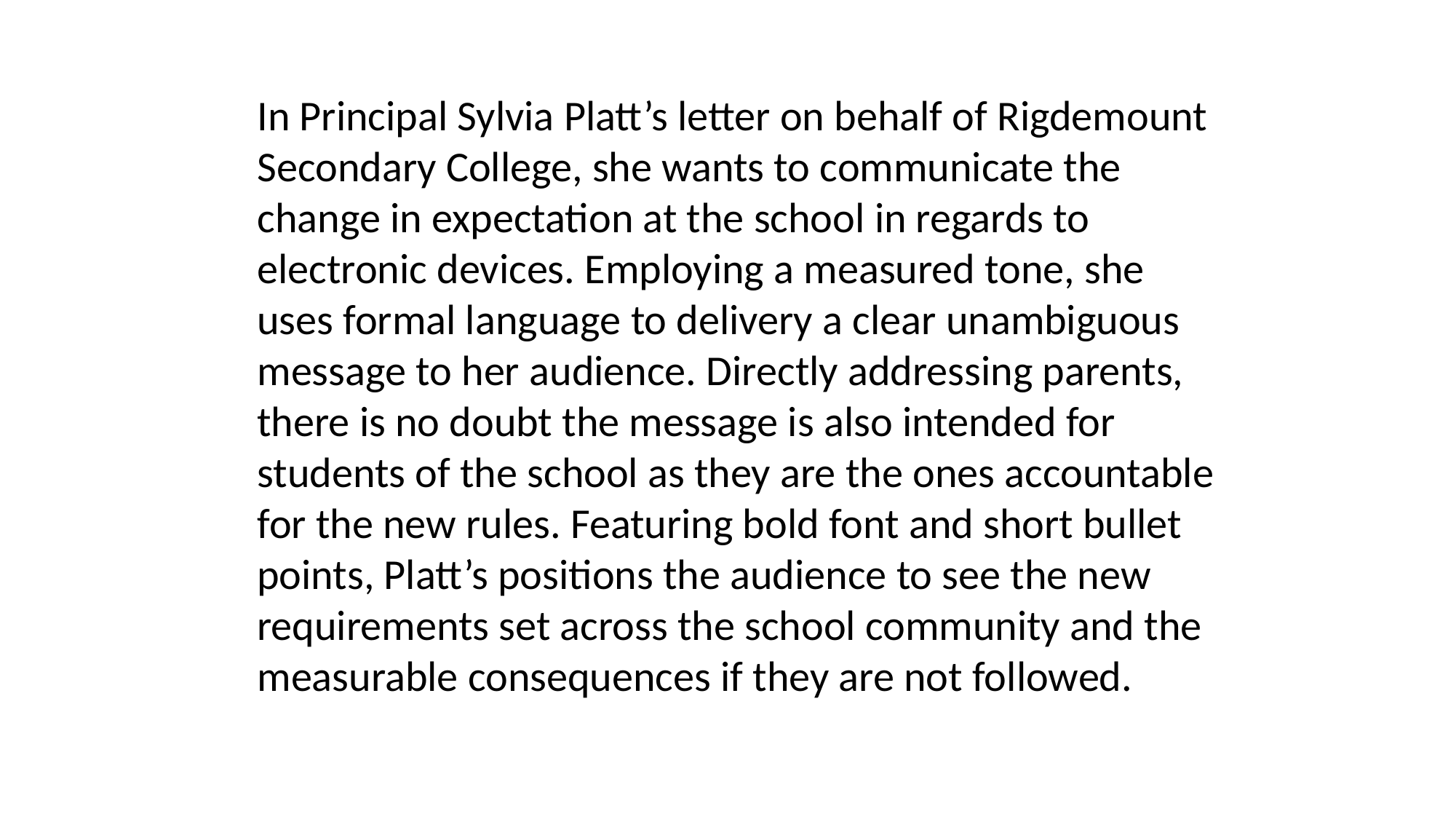

In Principal Sylvia Platt’s letter on behalf of Rigdemount Secondary College, she wants to communicate the change in expectation at the school in regards to electronic devices. Employing a measured tone, she uses formal language to delivery a clear unambiguous message to her audience. Directly addressing parents, there is no doubt the message is also intended for students of the school as they are the ones accountable for the new rules. Featuring bold font and short bullet points, Platt’s positions the audience to see the new requirements set across the school community and the measurable consequences if they are not followed.